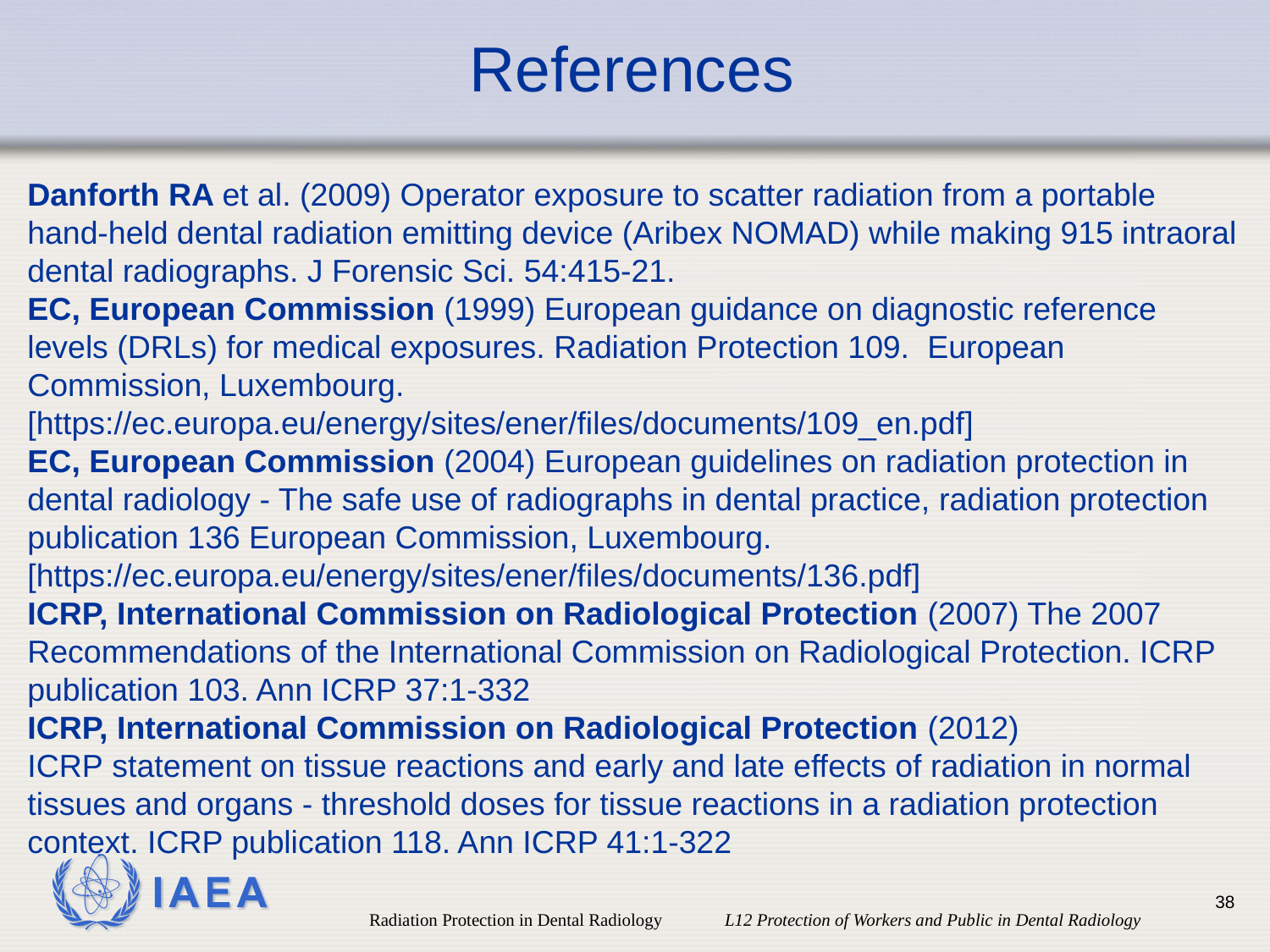

# References

Danforth RA et al. (2009) Operator exposure to scatter radiation from a portable hand-held dental radiation emitting device (Aribex NOMAD) while making 915 intraoral dental radiographs. J Forensic Sci. 54:415-21.
EC, European Commission (1999) European guidance on diagnostic reference levels (DRLs) for medical exposures. Radiation Protection 109.  European Commission, Luxembourg. [https://ec.europa.eu/energy/sites/ener/files/documents/109_en.pdf]
EC, European Commission (2004) European guidelines on radiation protection in dental radiology - The safe use of radiographs in dental practice, radiation protection publication 136 European Commission, Luxembourg. [https://ec.europa.eu/energy/sites/ener/files/documents/136.pdf]
ICRP, International Commission on Radiological Protection (2007) The 2007 Recommendations of the International Commission on Radiological Protection. ICRP publication 103. Ann ICRP 37:1-332
ICRP, International Commission on Radiological Protection (2012) ICRP statement on tissue reactions and early and late effects of radiation in normal tissues and organs - threshold doses for tissue reactions in a radiation protection context. ICRP publication 118. Ann ICRP 41:1-322
38
Radiation Protection in Dental Radiology              L12 Protection of Workers and Public in Dental Radiology